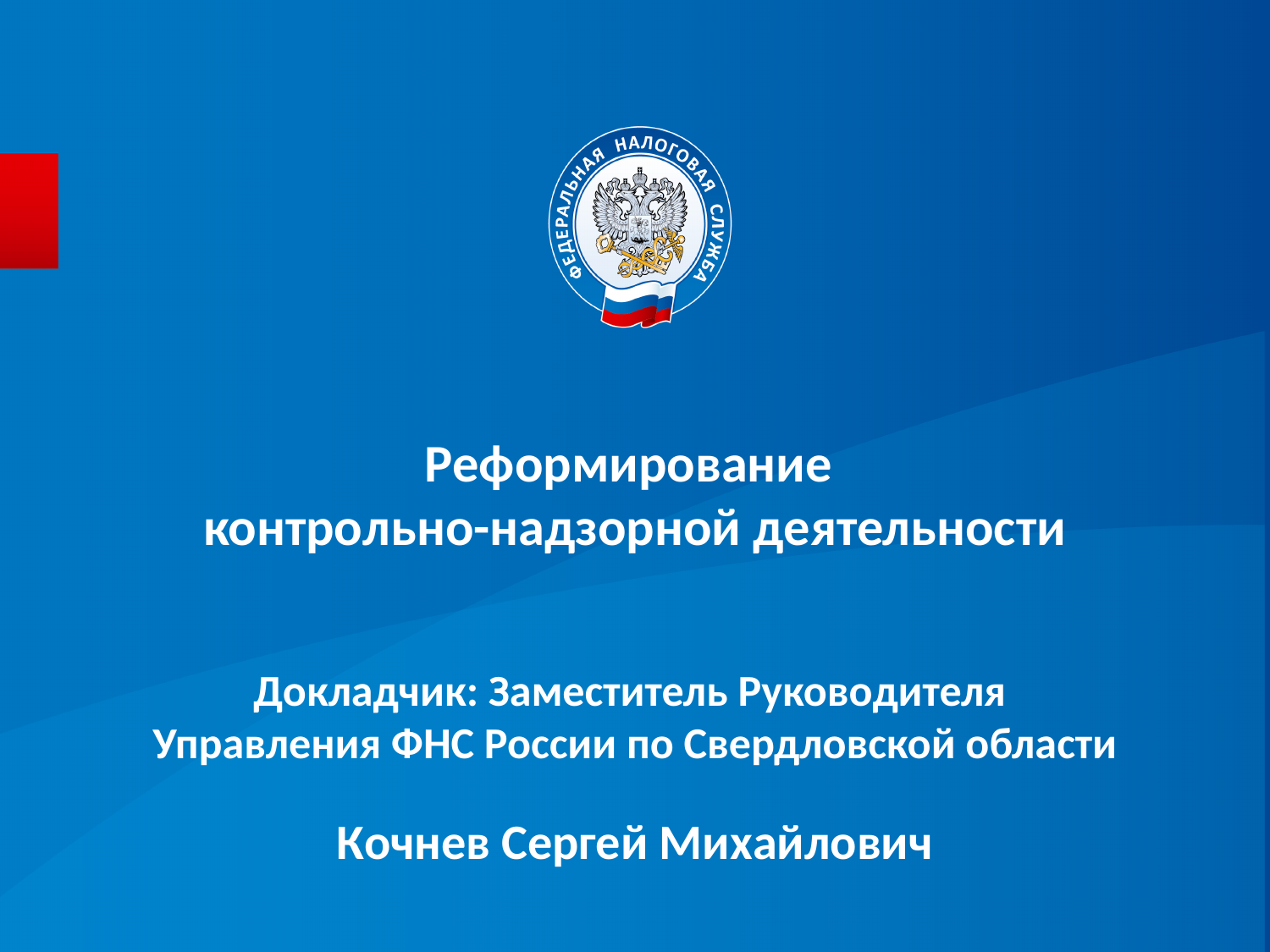

Реформирование
контрольно-надзорной деятельности

Докладчик: Заместитель Руководителя
Управления ФНС России по Свердловской области

Кочнев Сергей Михайлович